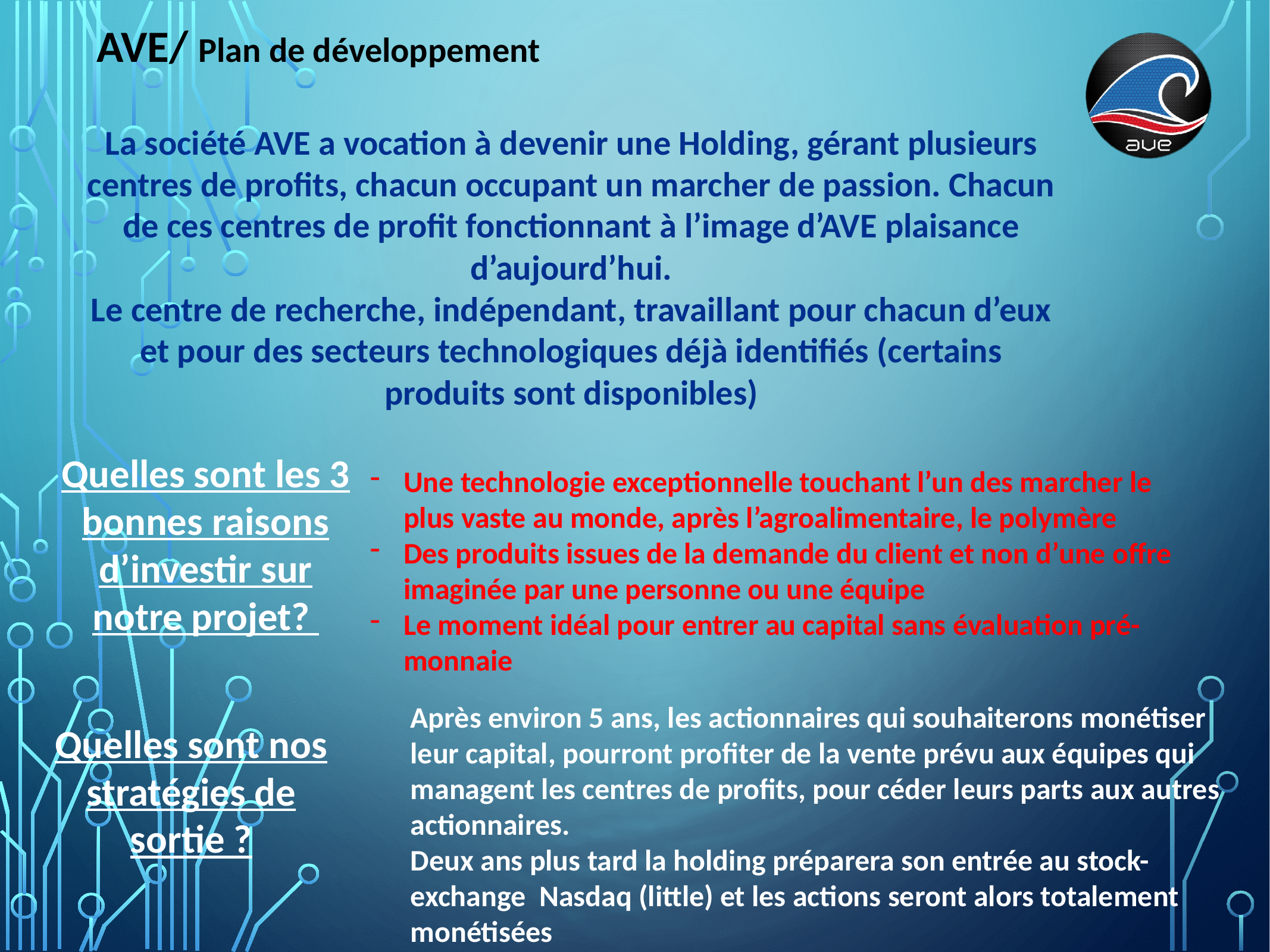

AVE/ Plan de développement
La société AVE a vocation à devenir une Holding, gérant plusieurs centres de profits, chacun occupant un marcher de passion. Chacun de ces centres de profit fonctionnant à l’image d’AVE plaisance d’aujourd’hui.
Le centre de recherche, indépendant, travaillant pour chacun d’eux et pour des secteurs technologiques déjà identifiés (certains produits sont disponibles)
Quelles sont les 3 bonnes raisons d’investir sur notre projet?
Une technologie exceptionnelle touchant l’un des marcher le plus vaste au monde, après l’agroalimentaire, le polymère
Des produits issues de la demande du client et non d’une offre imaginée par une personne ou une équipe
Le moment idéal pour entrer au capital sans évaluation pré-monnaie
Après environ 5 ans, les actionnaires qui souhaiterons monétiser leur capital, pourront profiter de la vente prévu aux équipes qui managent les centres de profits, pour céder leurs parts aux autres actionnaires.
Deux ans plus tard la holding préparera son entrée au stock-exchange  Nasdaq (little) et les actions seront alors totalement monétisées
Quelles sont nos stratégies de sortie ?